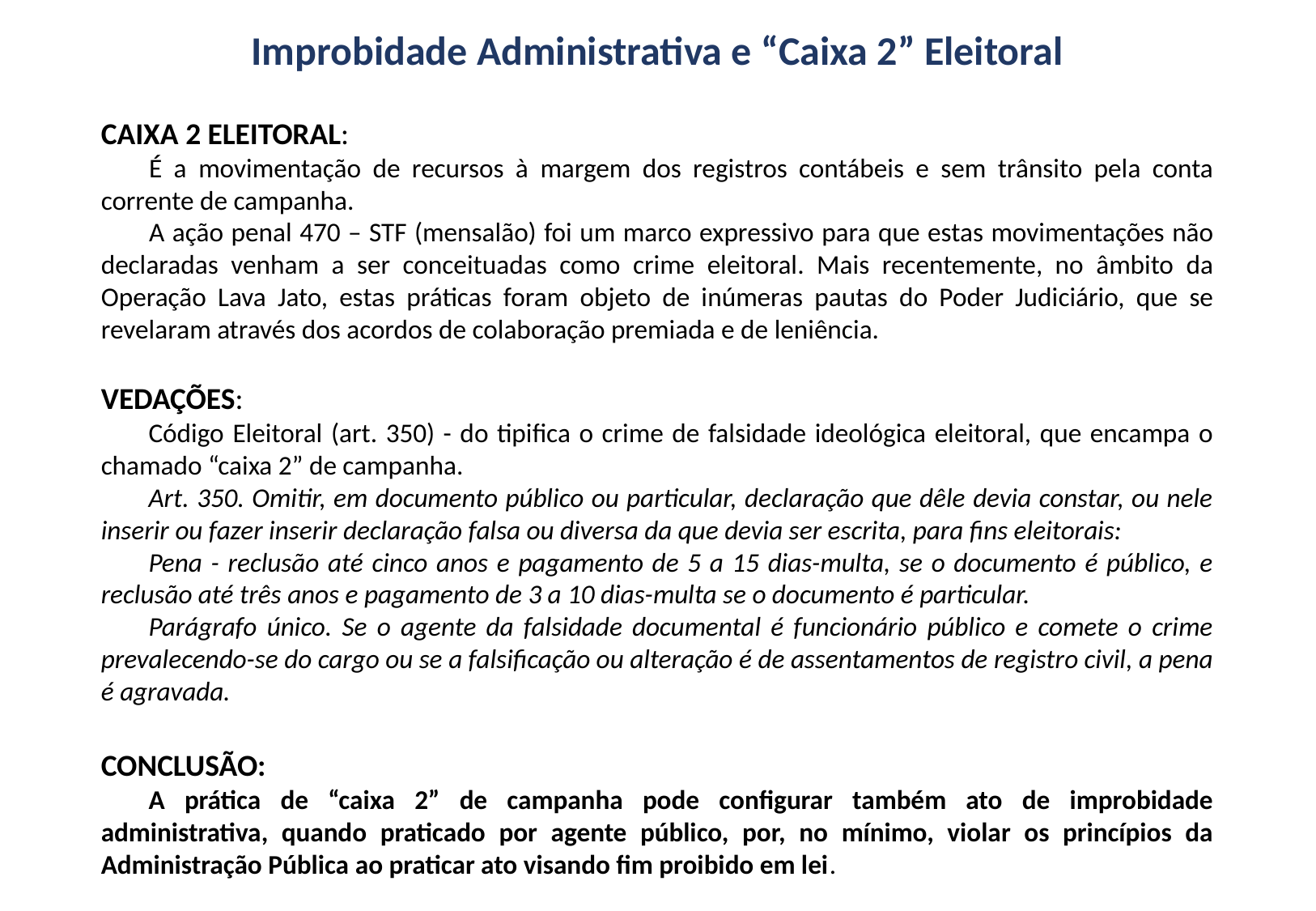

Improbidade Administrativa e “Caixa 2” Eleitoral
CAIXA 2 ELEITORAL:
É a movimentação de recursos à margem dos registros contábeis e sem trânsito pela conta corrente de campanha.
A ação penal 470 – STF (mensalão) foi um marco expressivo para que estas movimentações não declaradas venham a ser conceituadas como crime eleitoral. Mais recentemente, no âmbito da Operação Lava Jato, estas práticas foram objeto de inúmeras pautas do Poder Judiciário, que se revelaram através dos acordos de colaboração premiada e de leniência.
VEDAÇÕES:
Código Eleitoral (art. 350) - do tipifica o crime de falsidade ideológica eleitoral, que encampa o chamado “caixa 2” de campanha.
Art. 350. Omitir, em documento público ou particular, declaração que dêle devia constar, ou nele inserir ou fazer inserir declaração falsa ou diversa da que devia ser escrita, para fins eleitorais:
Pena - reclusão até cinco anos e pagamento de 5 a 15 dias-multa, se o documento é público, e reclusão até três anos e pagamento de 3 a 10 dias-multa se o documento é particular.
Parágrafo único. Se o agente da falsidade documental é funcionário público e comete o crime prevalecendo-se do cargo ou se a falsificação ou alteração é de assentamentos de registro civil, a pena é agravada.
CONCLUSÃO:
A prática de “caixa 2” de campanha pode configurar também ato de improbidade administrativa, quando praticado por agente público, por, no mínimo, violar os princípios da Administração Pública ao praticar ato visando fim proibido em lei.